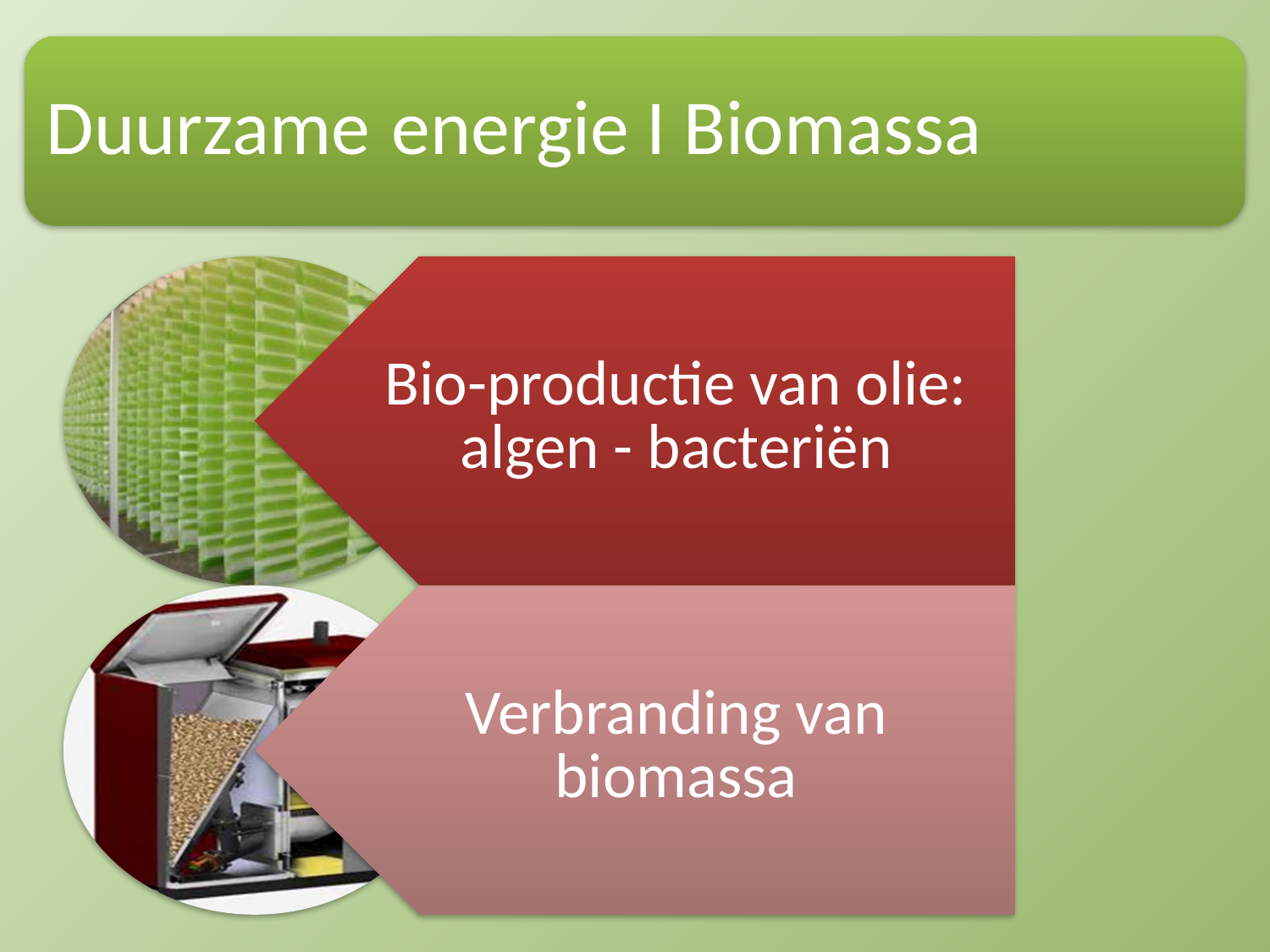

Duurzame energie I Biomassa
Bio-productie van olie: algen - bacteriën
Verbranding van biomassa